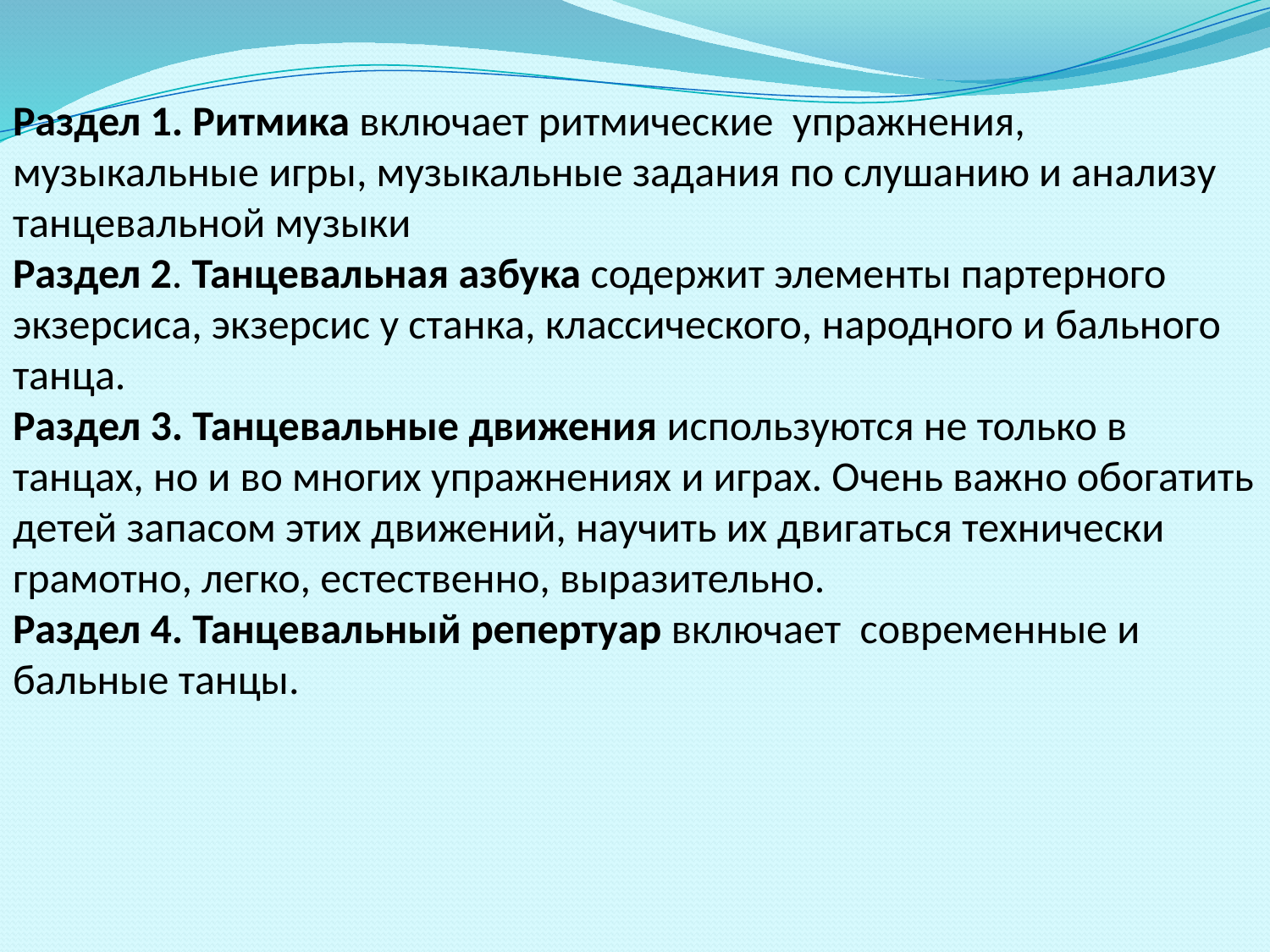

Раздел 1. Ритмика включает ритмические  упражнения, музыкальные игры, музыкальные задания по слушанию и анализу танцевальной музыки
Раздел 2. Танцевальная азбука содержит элементы партерного экзерсиса, экзерсис у станка, классического, народного и бального танца.
Раздел 3. Танцевальные движения используются не только в танцах, но и во многих упражнениях и играх. Очень важно обогатить детей запасом этих движений, научить их двигаться технически грамотно, легко, естественно, выразительно.
Раздел 4. Танцевальный репертуар включает  современные и бальные танцы.